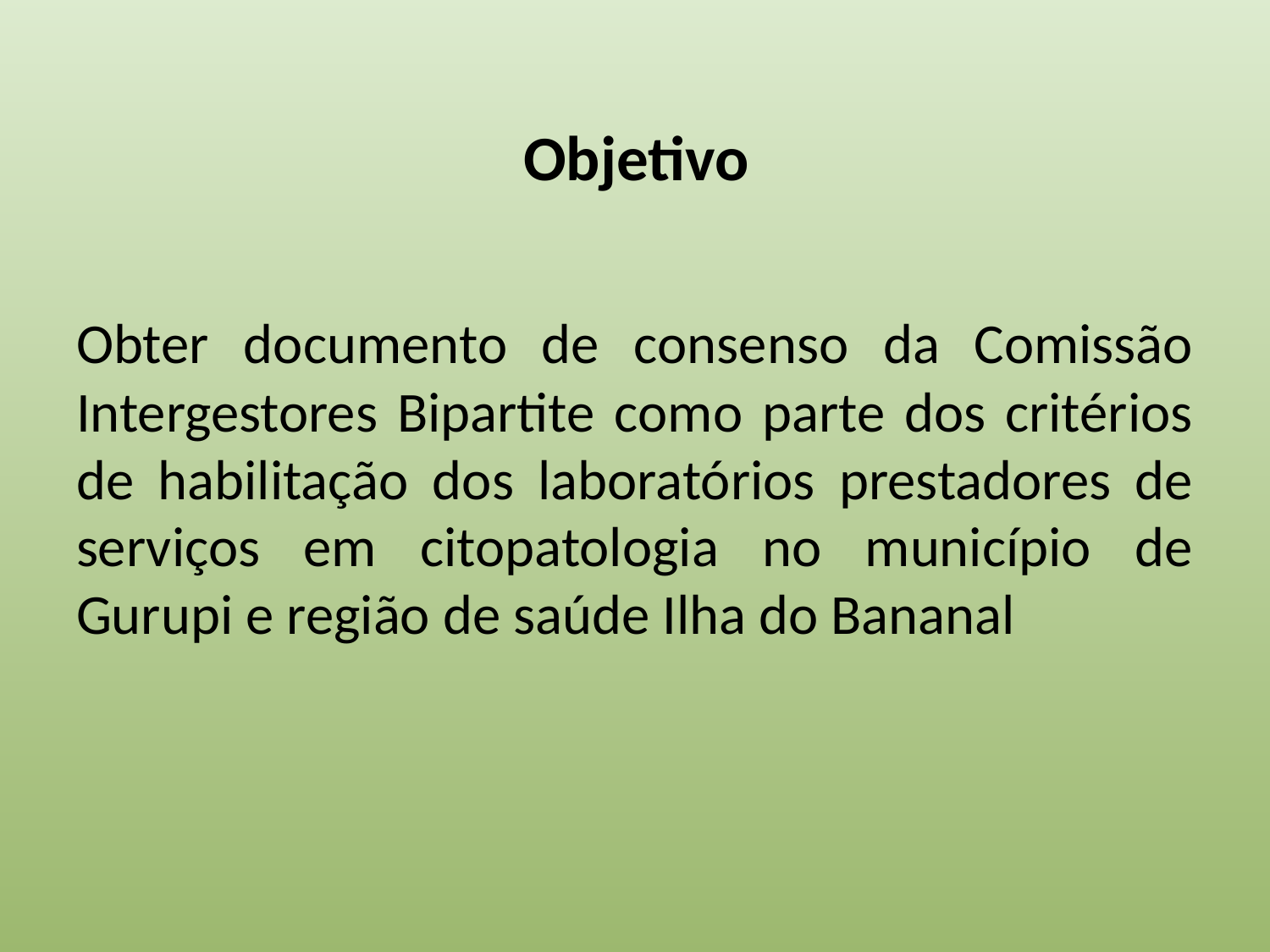

# Objetivo

Obter documento de consenso da Comissão Intergestores Bipartite como parte dos critérios de habilitação dos laboratórios prestadores de serviços em citopatologia no município de Gurupi e região de saúde Ilha do Bananal